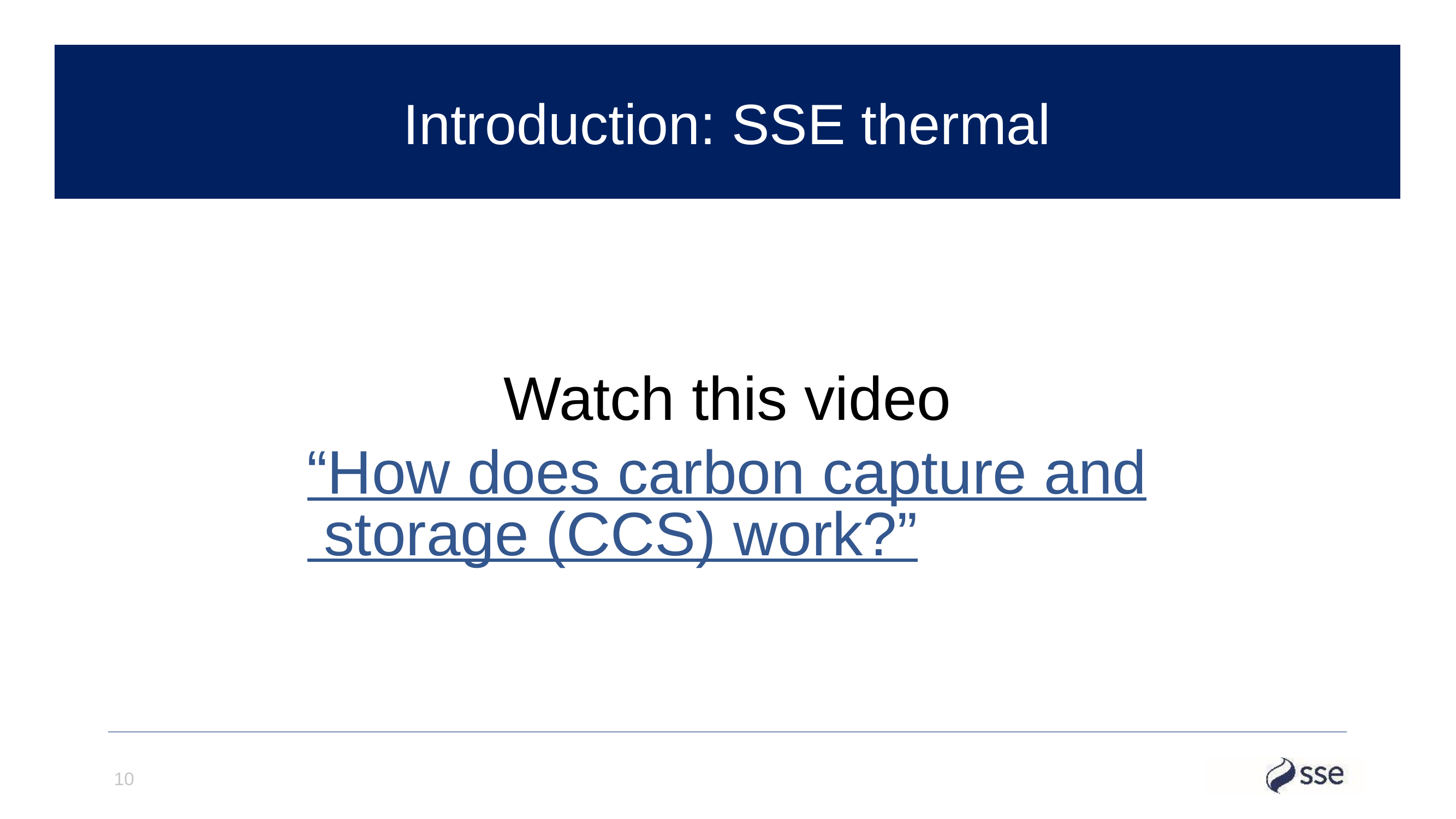

Introduction: SSE thermal
Watch this video
“How does carbon capture and storage (CCS) work?”
10